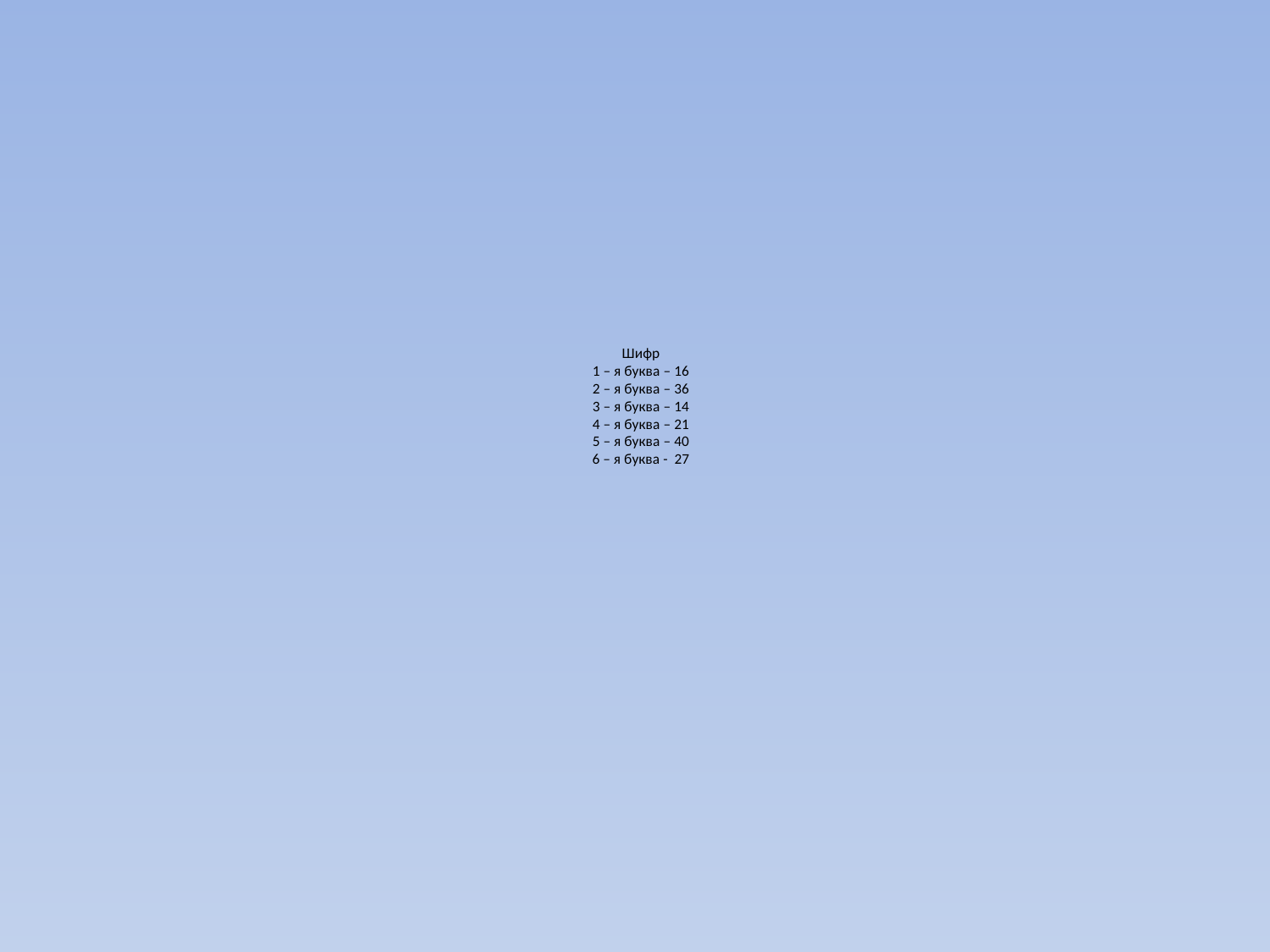

# Шифр 1 – я буква – 16 2 – я буква – 36 3 – я буква – 14 4 – я буква – 21 5 – я буква – 40 6 – я буква -  27